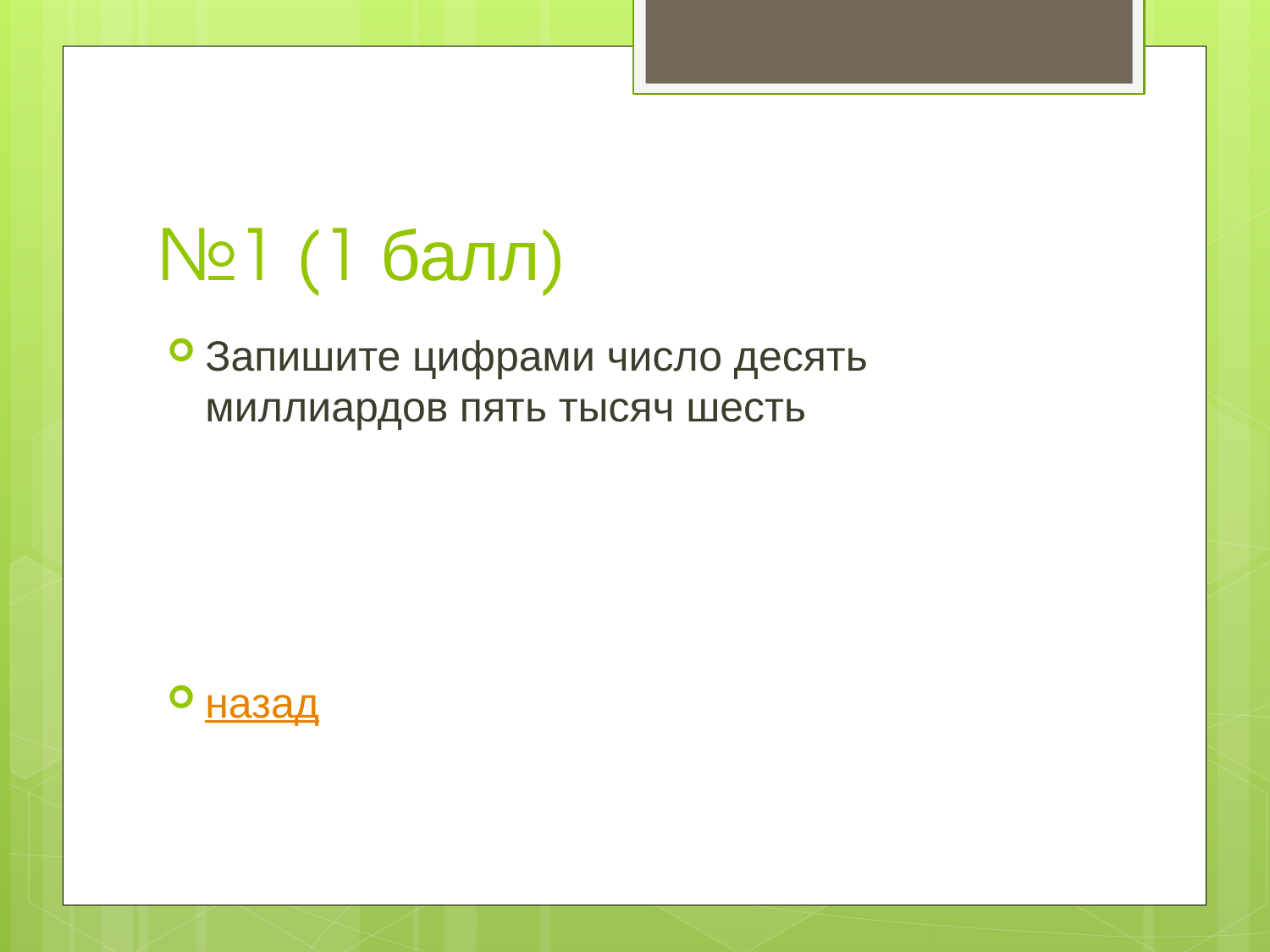

# №1 (1 балл)
Запишите цифрами число десять миллиардов пять тысяч шесть

назад